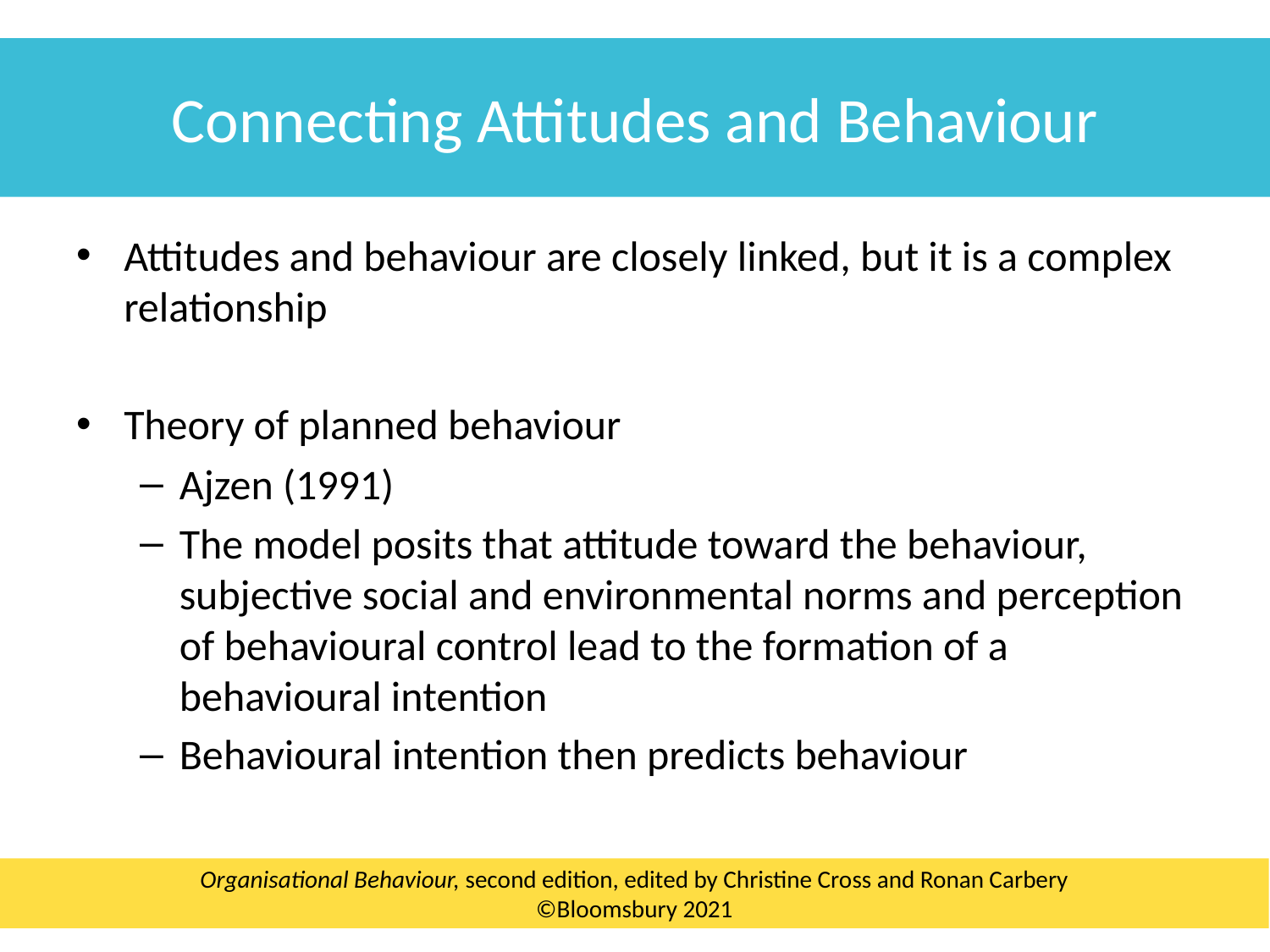

Connecting Attitudes and Behaviour
Attitudes and behaviour are closely linked, but it is a complex relationship

Theory of planned behaviour
Ajzen (1991)
The model posits that attitude toward the behaviour, subjective social and environmental norms and perception of behavioural control lead to the formation of a behavioural intention
Behavioural intention then predicts behaviour